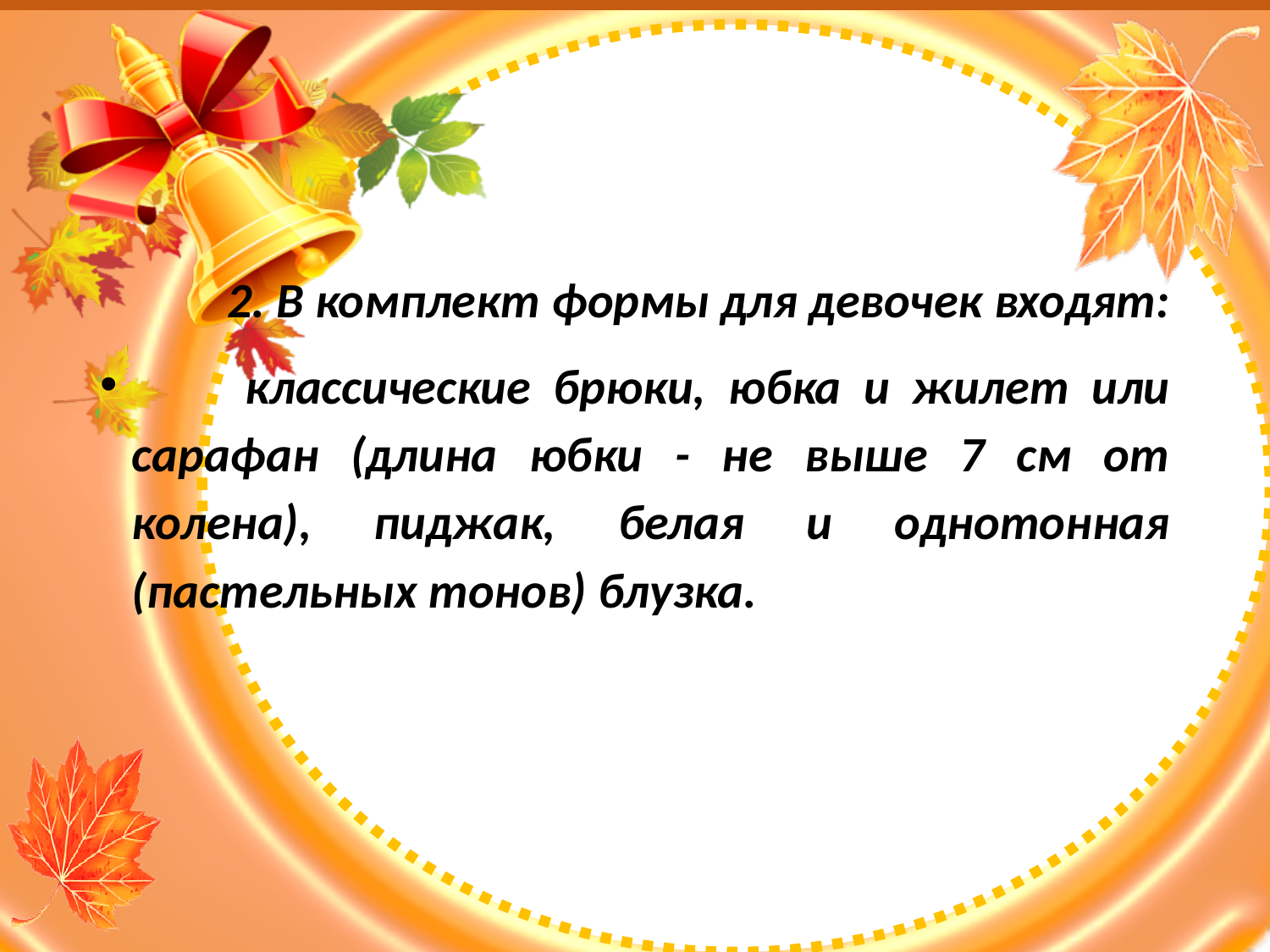

#
	2. В комплект формы для девочек входят:
     классические брюки, юбка и жилет или сарафан (длина юбки - не выше 7 см от колена), пиджак, белая и однотонная (пастельных тонов) блузка.